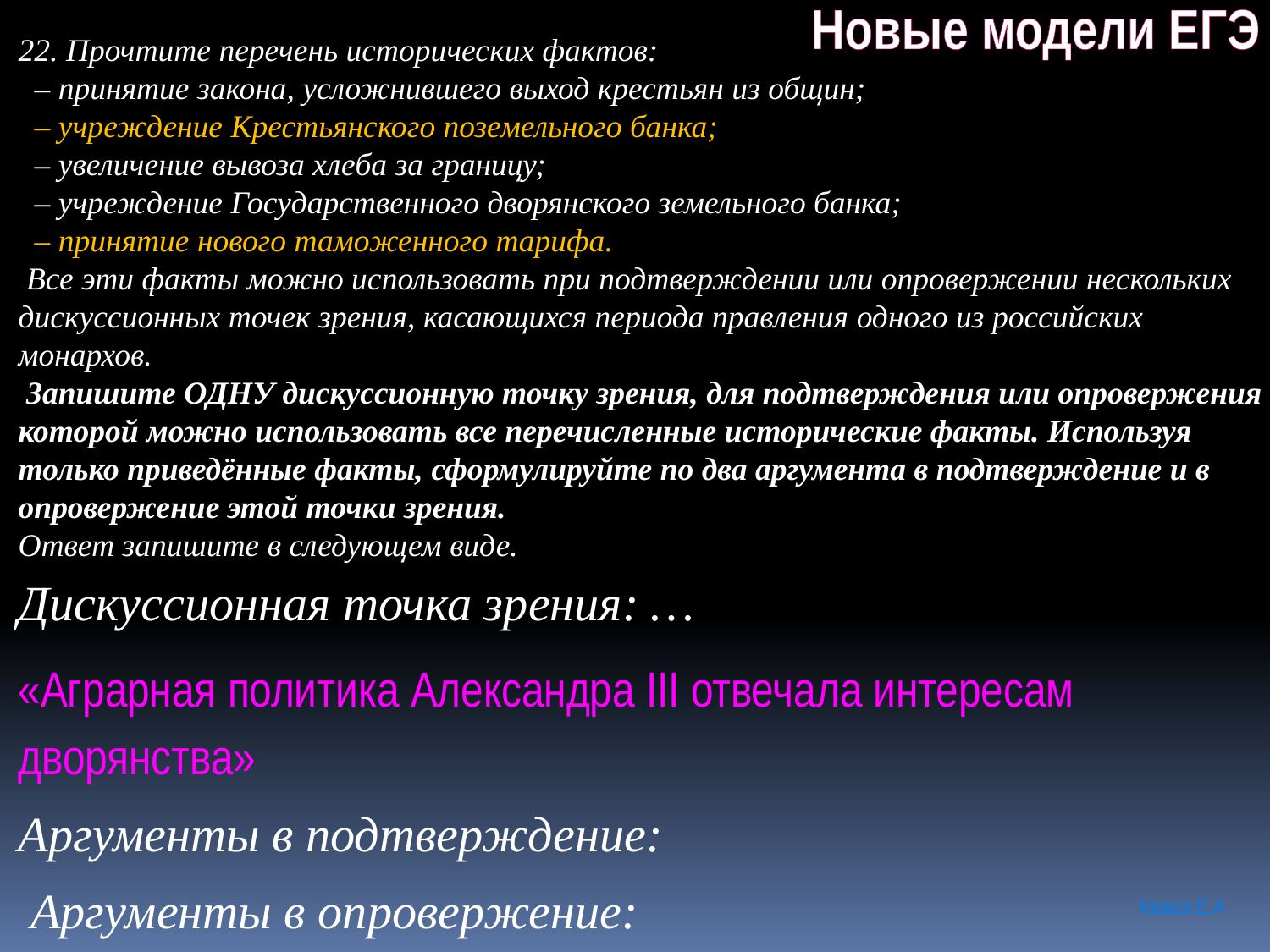

Новые модели ЕГЭ
22. Прочтите перечень исторических фактов:
  – принятие закона, усложнившего выход крестьян из общин;
  – учреждение Крестьянского поземельного банка;
  – увеличение вывоза хлеба за границу;
  – учреждение Государственного дворянского земельного банка;
  – принятие нового таможенного тарифа.
 Все эти факты можно использовать при подтверждении или опровержении нескольких дискуссионных точек зрения, касающихся периода правления одного из российских монархов.
 Запишите ОДНУ дискуссионную точку зрения, для подтверждения или опровержения которой можно использовать все перечисленные исторические факты. Используя только приведённые факты, сформулируйте по два аргумента в подтверждение и в опровержение этой точки зрения.
Ответ запишите в следующем виде.
Дискуссионная точка зрения: …
«Аграрная политика Александра III отвечала интересам дворянства»
Аргументы в подтверждение:
 Аргументы в опровержение:
Кваша Е.А